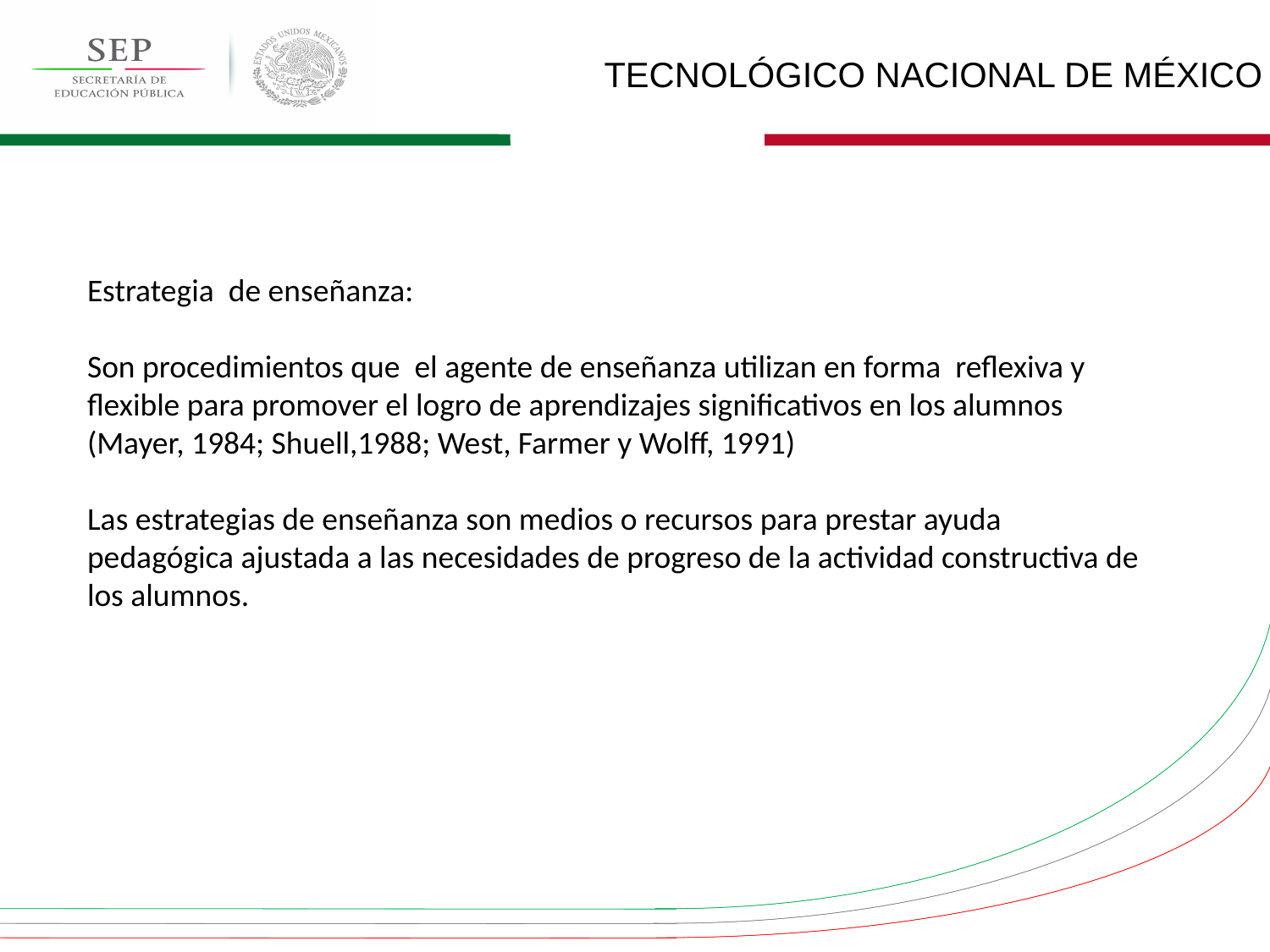

Estrategia  de enseñanza:

Son procedimientos que  el agente de enseñanza utilizan en forma  reflexiva y flexible para promover el logro de aprendizajes significativos en los alumnos (Mayer, 1984; Shuell,1988; West, Farmer y Wolff, 1991)

Las estrategias de enseñanza son medios o recursos para prestar ayuda pedagógica ajustada a las necesidades de progreso de la actividad constructiva de los alumnos.